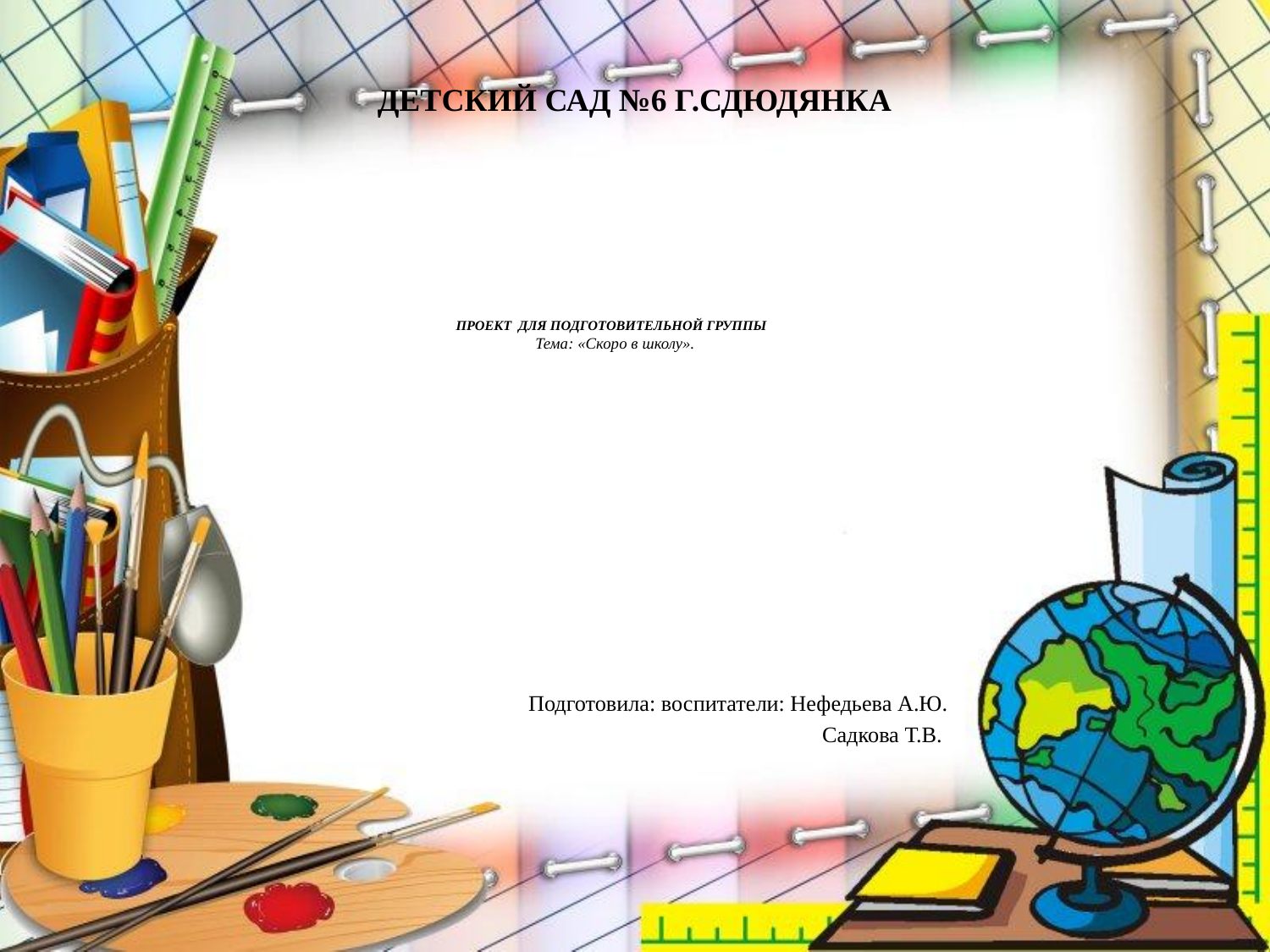

Детский сад №6 г.Сдюдянка
# проект  для подготовительной группы Тема: «Скоро в школу».

Подготовила: воспитатели: Нефедьева А.Ю.
Садкова Т.В.